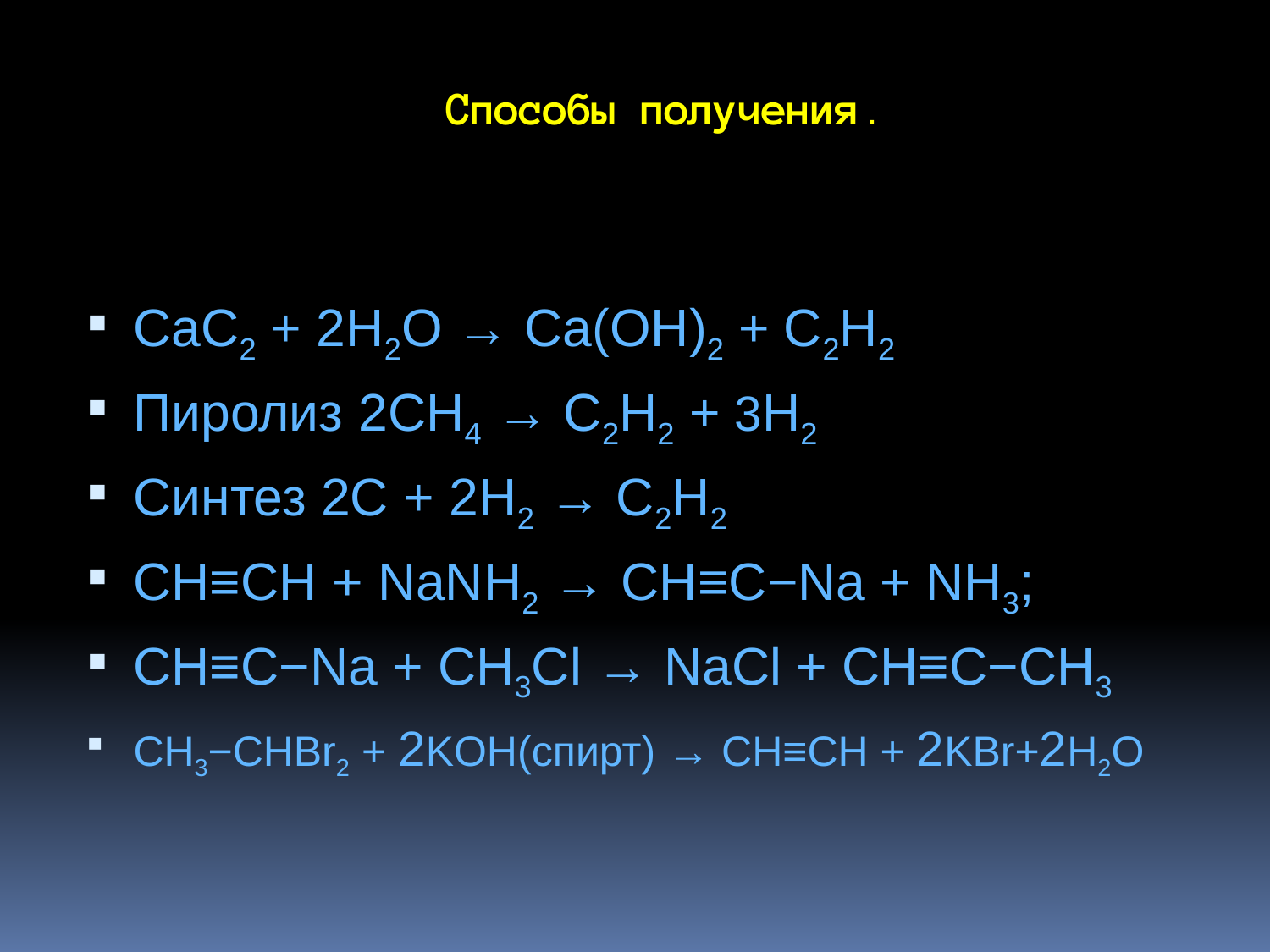

# Способы получения.
CaC2 + 2H2O → Ca(OH)2 + C2H2
Пиролиз 2CH4 → C2H2 + 3H2
Синтез 2С + 2H2 → C2H2
CH≡CH + NaNH2 → CH≡C−Na + NH3;
CH≡C−Na + CH3Cl → NaCl + CH≡C−CH3
CH3−CHBr2 + 2KOH(спирт) → CH≡CH + 2KBr+2H2O